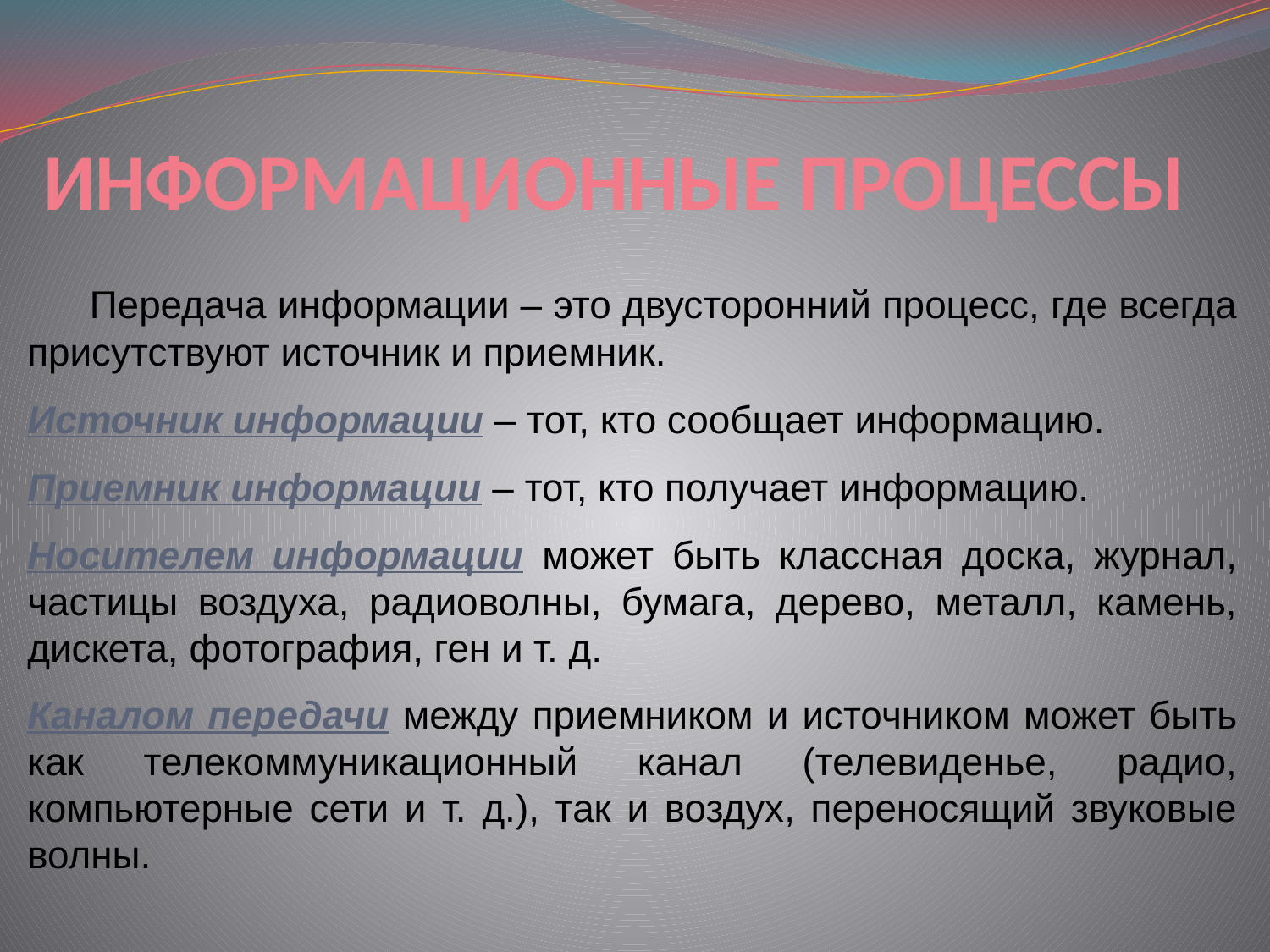

ИНФОРМАЦИОННЫЕ ПРОЦЕССЫ
     Передача информации – это двусторонний процесс, где всегда присутствуют источник и приемник.

Источник информации – тот, кто сообщает информацию.

Приемник информации – тот, кто получает информацию.

Носителем информации может быть классная доска, журнал, частицы воздуха, радиоволны, бумага, дерево, металл, камень, дискета, фотография, ген и т. д.

Каналом передачи между приемником и источником может быть как телекоммуникационный канал (телевиденье, радио, компьютерные сети и т. д.), так и воздух, переносящий звуковые волны.